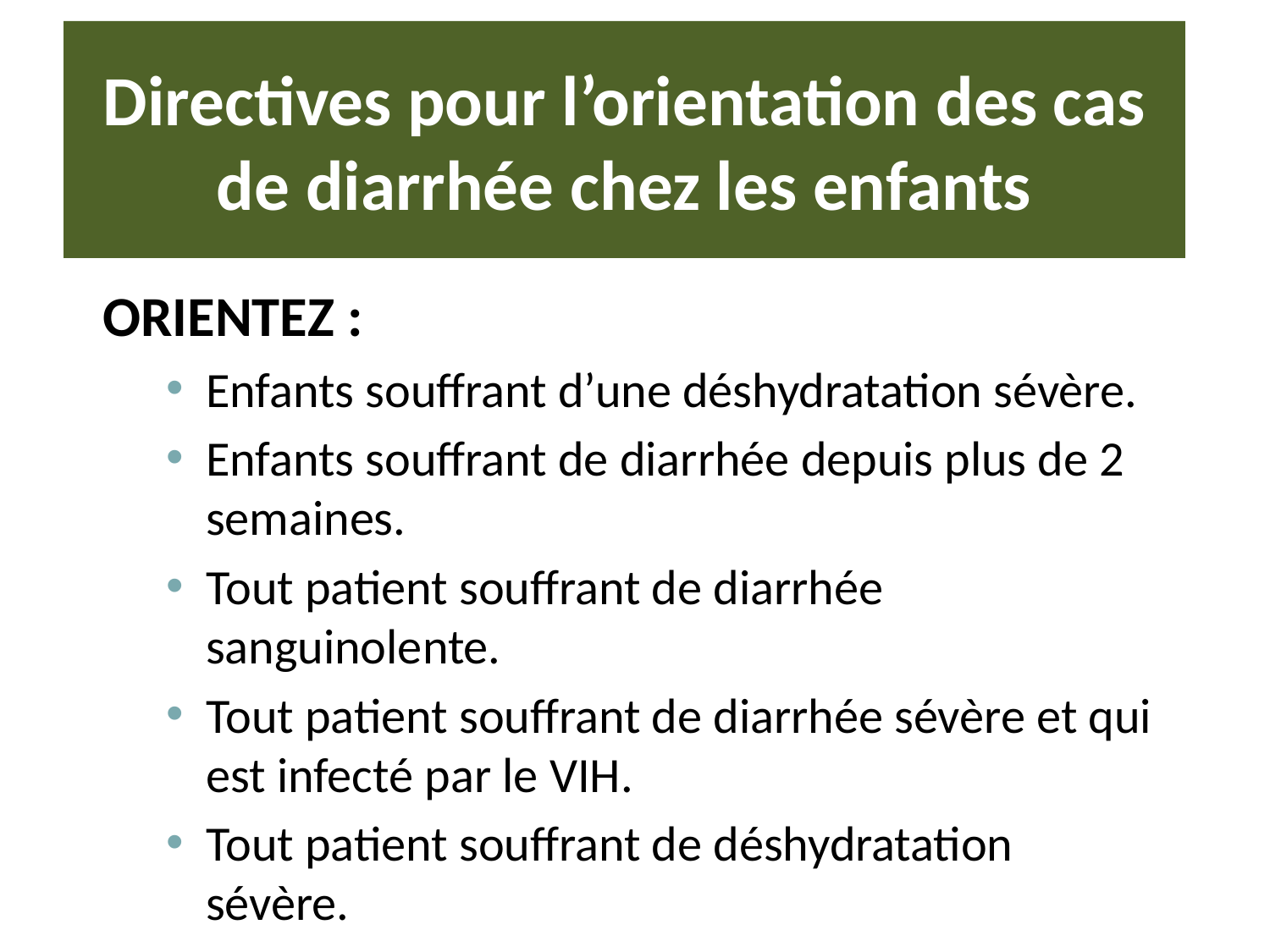

# Directives pour l’orientation des cas de diarrhée chez les enfants
ORIENTEZ :
Enfants souffrant d’une déshydratation sévère.
Enfants souffrant de diarrhée depuis plus de 2 semaines.
Tout patient souffrant de diarrhée sanguinolente.
Tout patient souffrant de diarrhée sévère et qui est infecté par le VIH.
Tout patient souffrant de déshydratation sévère.